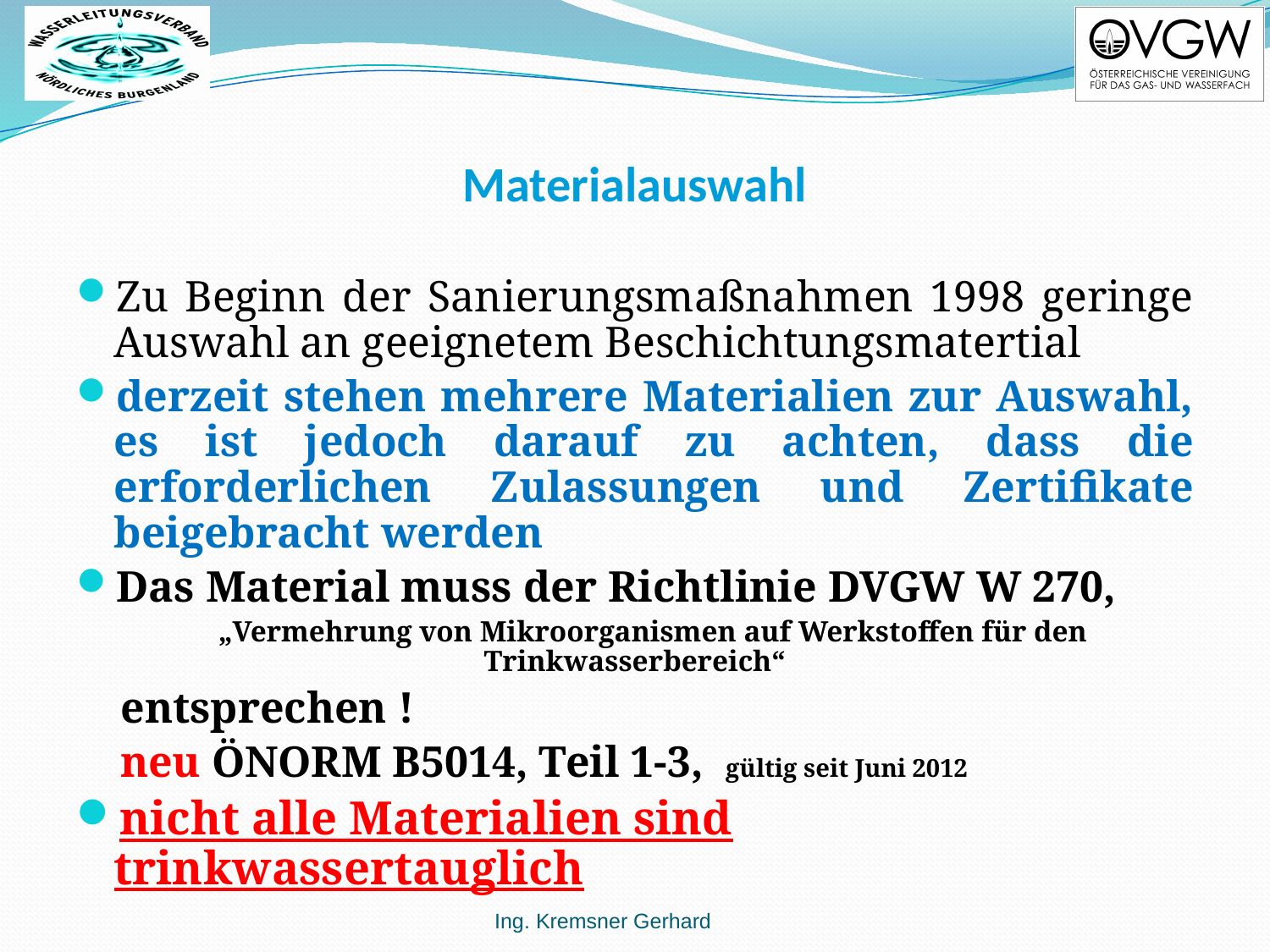

# Materialauswahl
Zu Beginn der Sanierungsmaßnahmen 1998 geringe Auswahl an geeignetem Beschichtungsmatertial
derzeit stehen mehrere Materialien zur Auswahl, es ist jedoch darauf zu achten, dass die erforderlichen Zulassungen und Zertifikate beigebracht werden
Das Material muss der Richtlinie DVGW W 270,
     „Vermehrung von Mikroorganismen auf Werkstoffen für den Trinkwasserbereich“
      entsprechen !
    neu ÖNORM B5014, Teil 1-3,  gültig seit Juni 2012
nicht alle Materialien sind trinkwassertauglich
Ing. Kremsner Gerhard